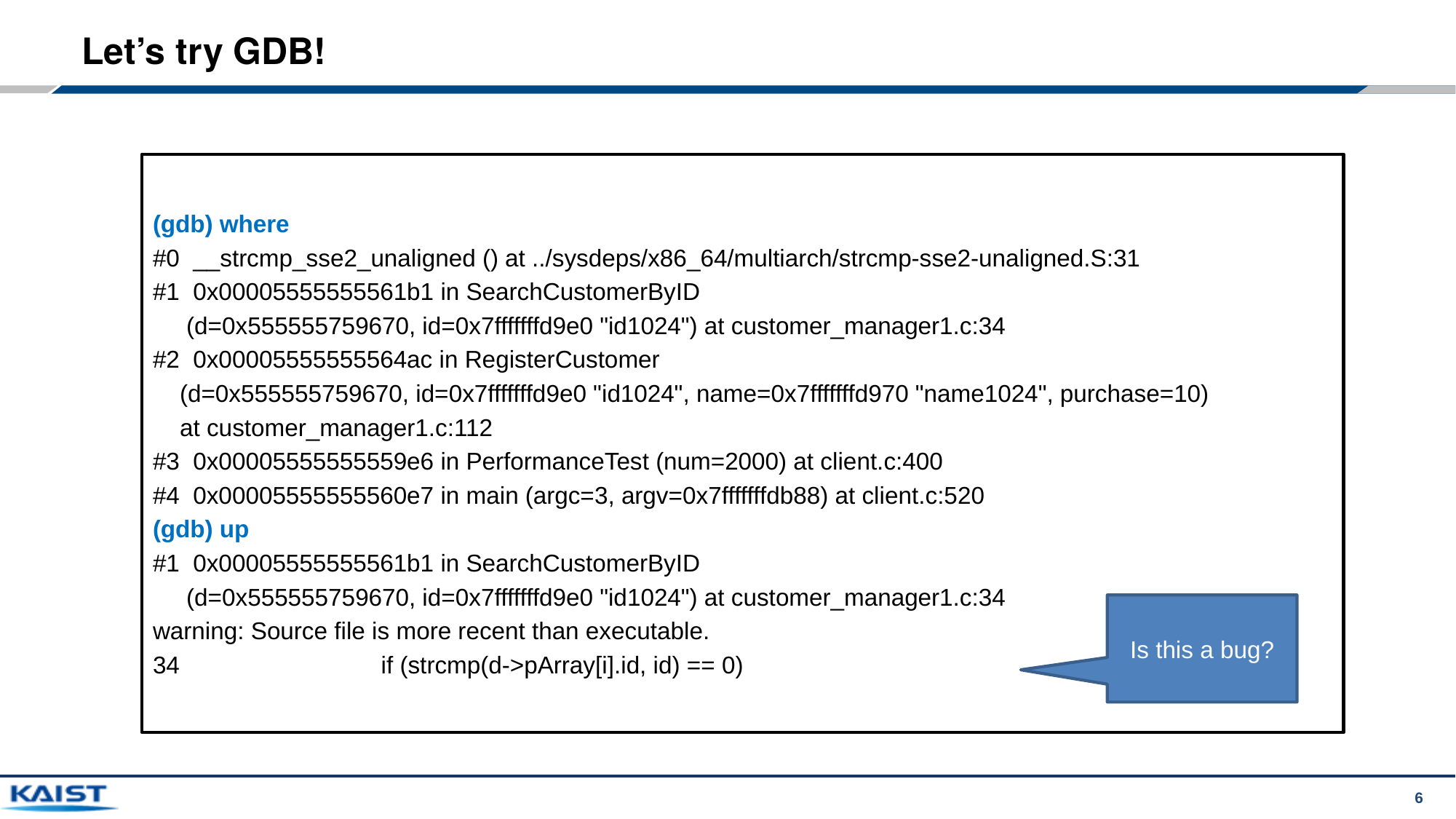

# Let’s try GDB!
(gdb) where
#0  __strcmp_sse2_unaligned () at ../sysdeps/x86_64/multiarch/strcmp-sse2-unaligned.S:31
#1  0x00005555555561b1 in SearchCustomerByID
     (d=0x555555759670, id=0x7fffffffd9e0 "id1024") at customer_manager1.c:34
#2  0x00005555555564ac in RegisterCustomer
    (d=0x555555759670, id=0x7fffffffd9e0 "id1024", name=0x7fffffffd970 "name1024", purchase=10)
    at customer_manager1.c:112
#3  0x00005555555559e6 in PerformanceTest (num=2000) at client.c:400
#4  0x00005555555560e7 in main (argc=3, argv=0x7fffffffdb88) at client.c:520
(gdb) up
#1  0x00005555555561b1 in SearchCustomerByID
     (d=0x555555759670, id=0x7fffffffd9e0 "id1024") at customer_manager1.c:34
warning: Source file is more recent than executable.
34                              if (strcmp(d->pArray[i].id, id) == 0)
Is this a bug?